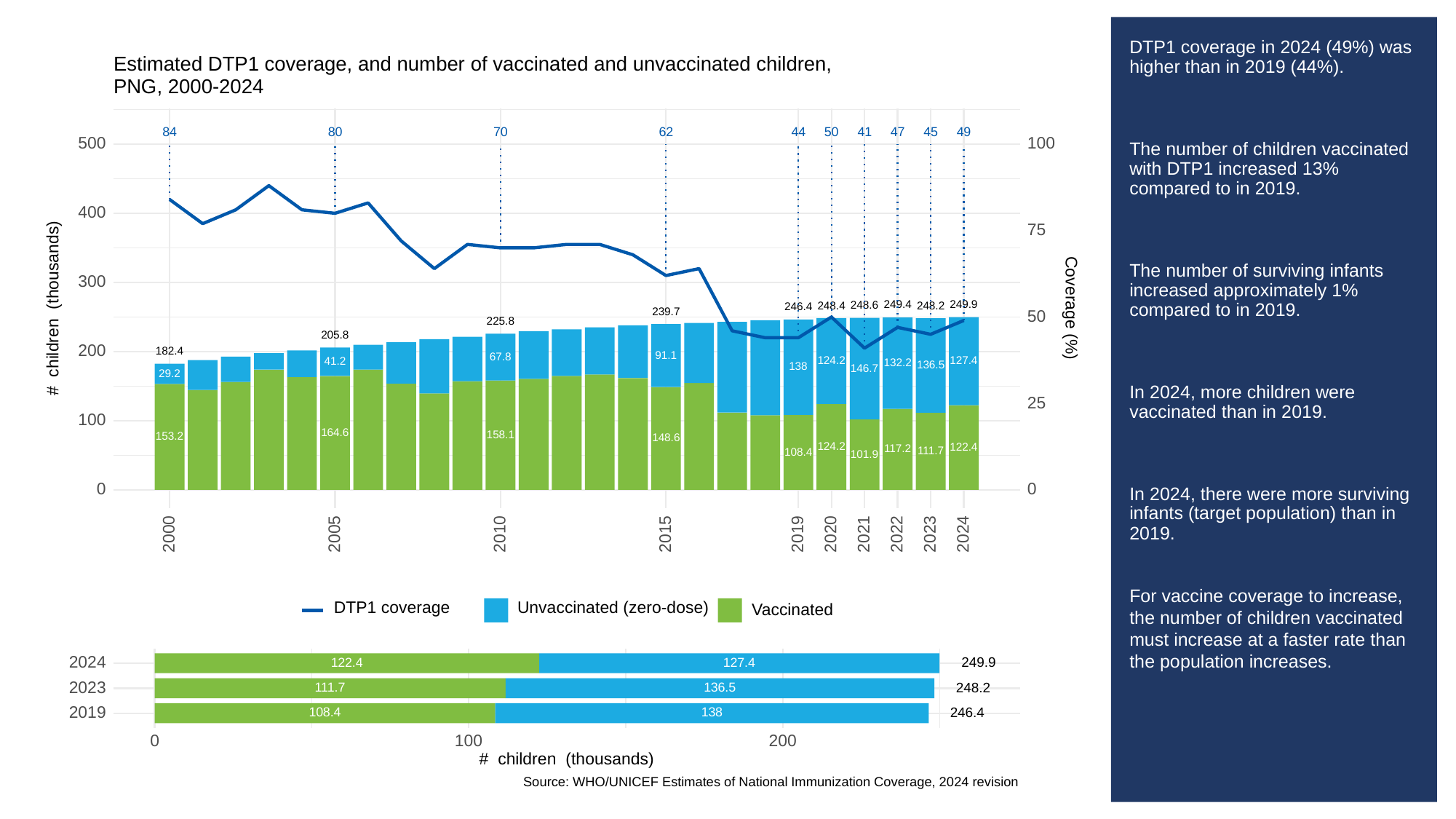

# DTP1 coverage in 2024 (49%) was higher than in 2019 (44%).

The number of children vaccinated with DTP1 increased 13% compared to in 2019.

The number of surviving infants increased approximately 1% compared to in 2019.

In 2024, more children were vaccinated than in 2019.

In 2024, there were more surviving infants (target population) than in 2019.

For vaccine coverage to increase, the number of children vaccinated must increase at a faster rate than the population increases.

Estimated DTP1 coverage, and number of vaccinated and unvaccinated children,
PNG, 2000-2024

84
80
70
62
50
49
45
41
44
47
500
100

400

75

300

#  children  (thousands)
Coverage (%)
249.9
249.4
248.6
248.4
248.2
246.4
239.7
50

225.8

205.8

200
182.4

91.1

67.8

124.2
127.4
41.2
132.2

136.5
138

146.7

29.2

25

100

164.6
158.1
153.2
148.6
124.2
122.4
117.2
111.7
108.4
101.9

0
0

2023
2000
2005
2010
2015
2019
2020
2021
2022
2024

Unvaccinated (zero-dose)
DTP1 coverage
Vaccinated

2024
249.9
122.4
127.4

2023
248.2
136.5
111.7

2019
246.4
138
108.4

0
100
200
#  children  (thousands)
Source: WHO/UNICEF Estimates of National Immunization Coverage, 2024 revision